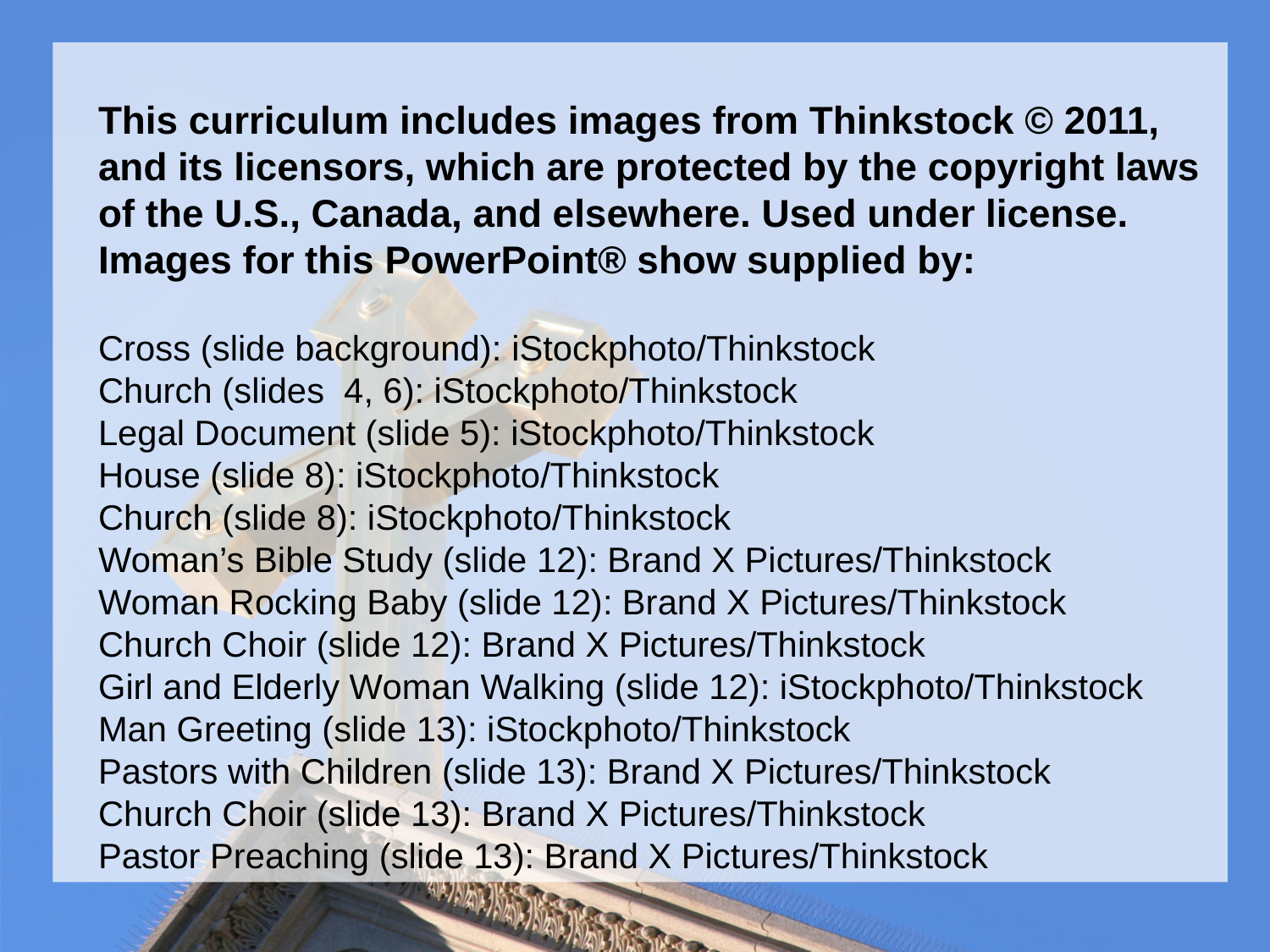

This curriculum includes images from Thinkstock © 2011, and its licensors, which are protected by the copyright laws of the U.S., Canada, and elsewhere. Used under license. Images for this PowerPoint® show supplied by:

Cross (slide background): iStockphoto/Thinkstock
Church (slides  4, 6): iStockphoto/Thinkstock
Legal Document (slide 5): iStockphoto/Thinkstock
House (slide 8): iStockphoto/Thinkstock
Church (slide 8): iStockphoto/Thinkstock
Woman’s Bible Study (slide 12): Brand X Pictures/Thinkstock
Woman Rocking Baby (slide 12): Brand X Pictures/Thinkstock
Church Choir (slide 12): Brand X Pictures/Thinkstock
Girl and Elderly Woman Walking (slide 12): iStockphoto/Thinkstock
Man Greeting (slide 13): iStockphoto/Thinkstock
Pastors with Children (slide 13): Brand X Pictures/Thinkstock
Church Choir (slide 13): Brand X Pictures/Thinkstock
Pastor Preaching (slide 13): Brand X Pictures/Thinkstock